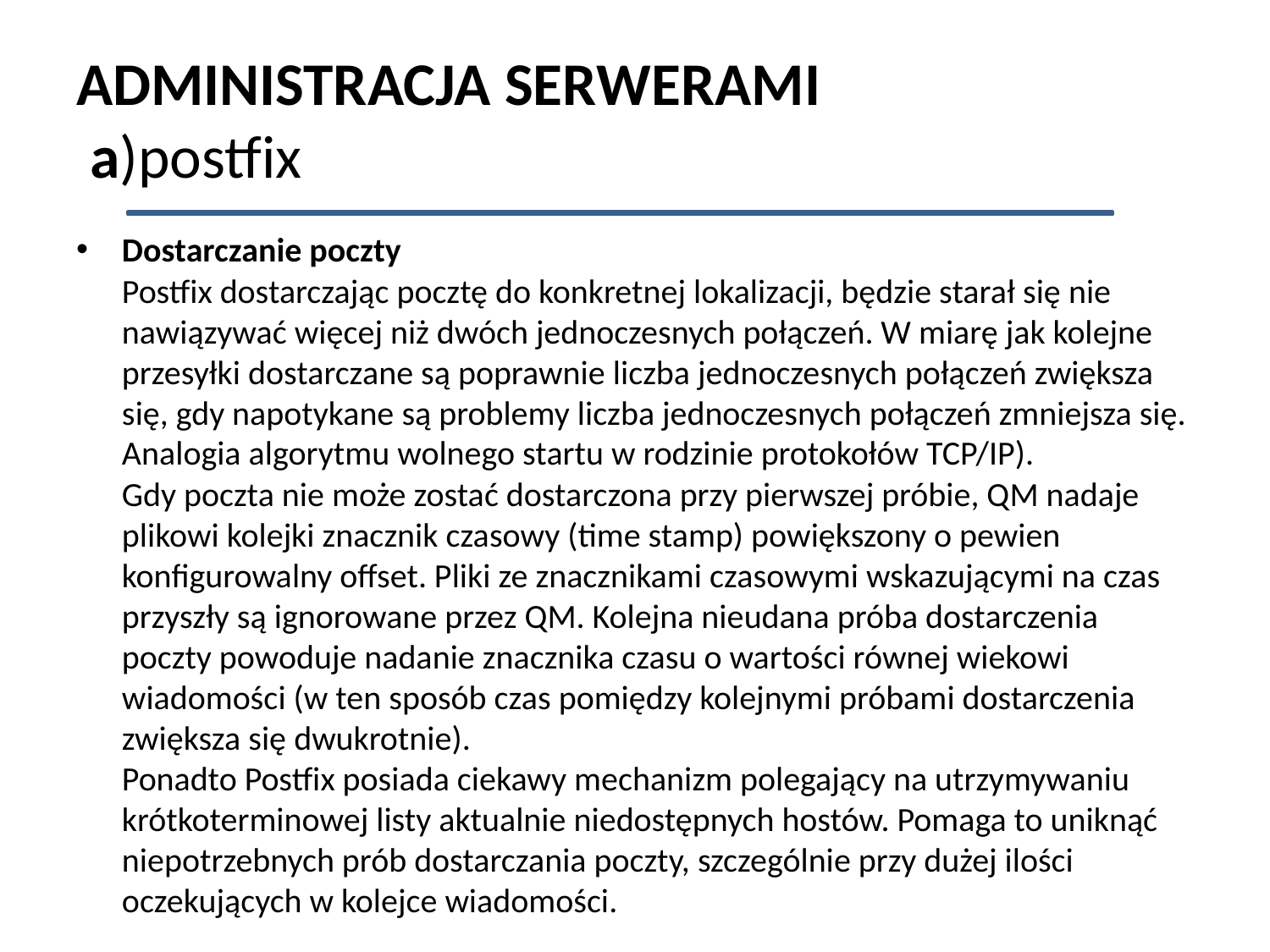

# ADMINISTRACJA SERWERAMI a)postfix

Dostarczanie poczty
Postfix dostarczając pocztę do konkretnej lokalizacji, będzie starał się nie nawiązywać więcej niż dwóch jednoczesnych połączeń. W miarę jak kolejne przesyłki dostarczane są poprawnie liczba jednoczesnych połączeń zwiększa się, gdy napotykane są problemy liczba jednoczesnych połączeń zmniejsza się. Analogia algorytmu wolnego startu w rodzinie protokołów TCP/IP).
Gdy poczta nie może zostać dostarczona przy pierwszej próbie, QM nadaje plikowi kolejki znacznik czasowy (time stamp) powiększony o pewien konfigurowalny offset. Pliki ze znacznikami czasowymi wskazującymi na czas przyszły są ignorowane przez QM. Kolejna nieudana próba dostarczenia poczty powoduje nadanie znacznika czasu o wartości równej wiekowi wiadomości (w ten sposób czas pomiędzy kolejnymi próbami dostarczenia zwiększa się dwukrotnie).
Ponadto Postfix posiada ciekawy mechanizm polegający na utrzymywaniu krótkoterminowej listy aktualnie niedostępnych hostów. Pomaga to uniknąć niepotrzebnych prób dostarczania poczty, szczególnie przy dużej ilości oczekujących w kolejce wiadomości.